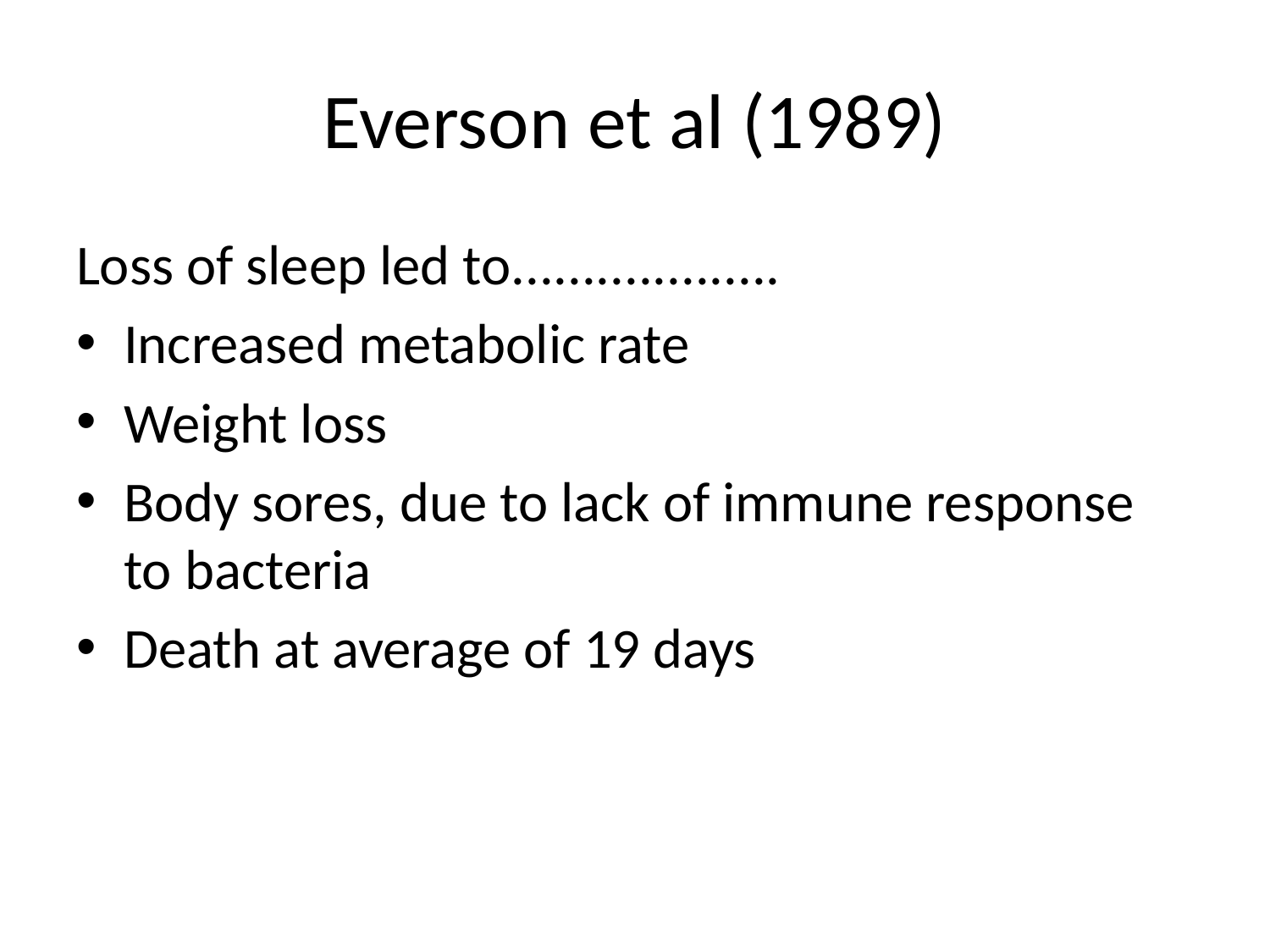

# Everson et al (1989)
Loss of sleep led to...................
Increased metabolic rate
Weight loss
Body sores, due to lack of immune response to bacteria
Death at average of 19 days